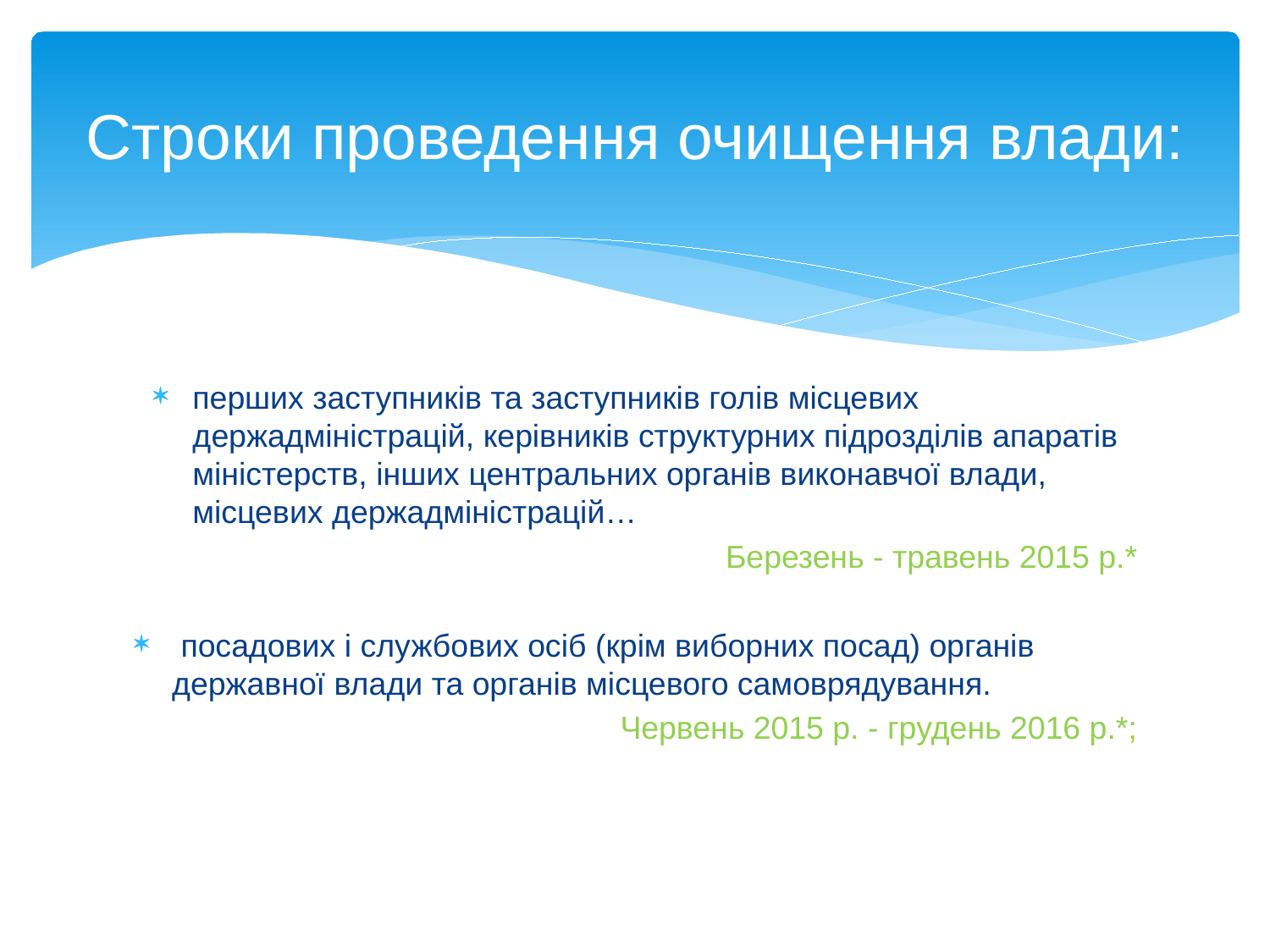

# Строки проведення очищення влади:
перших заступників та заступників голів місцевих держадміністрацій, керівників структурних підрозділів апаратів міністерств, інших центральних органів виконавчої влади, місцевих держадміністрацій…
Березень - травень 2015 р.*

 посадових і службових осіб (крім виборних посад) органів державної влади та органів місцевого самоврядування.
Червень 2015 р. - грудень 2016 р.*;